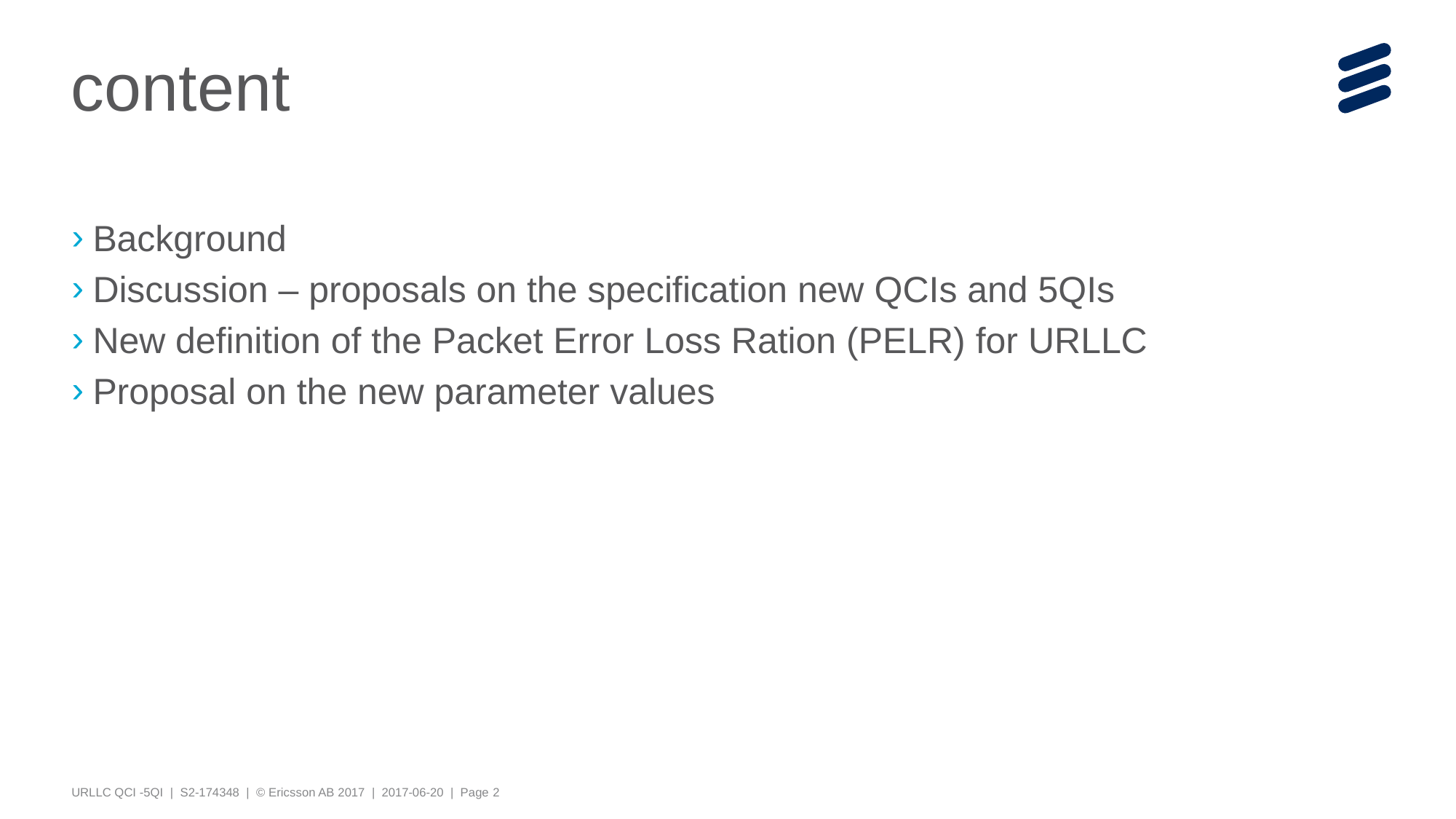

# content
Background
Discussion – proposals on the specification new QCIs and 5QIs
New definition of the Packet Error Loss Ration (PELR) for URLLC
Proposal on the new parameter values